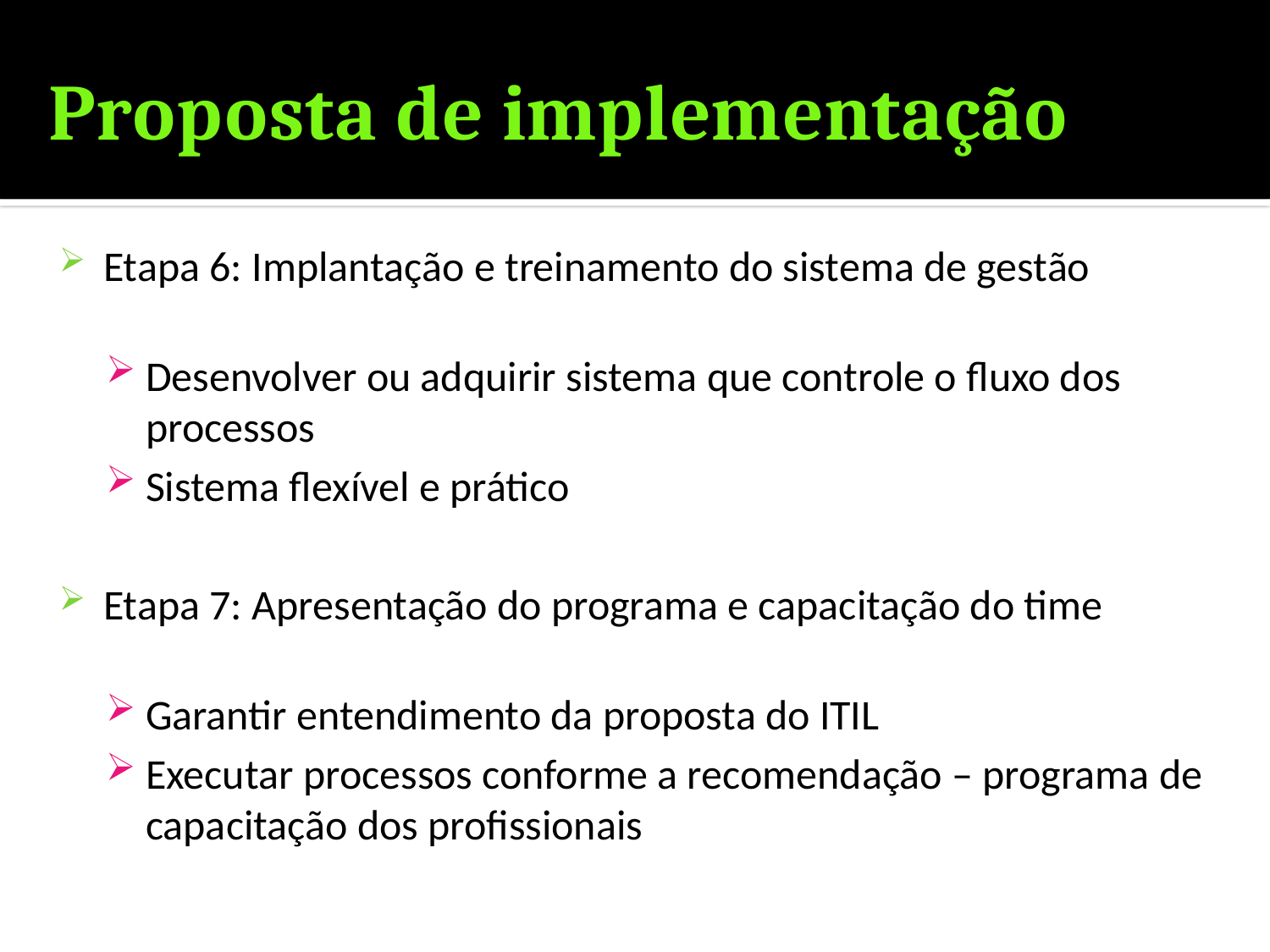

# Proposta de implementação
Etapa 6: Implantação e treinamento do sistema de gestão

Desenvolver ou adquirir sistema que controle o fluxo dos processos
Sistema flexível e prático

Etapa 7: Apresentação do programa e capacitação do time

Garantir entendimento da proposta do ITIL
Executar processos conforme a recomendação – programa de capacitação dos profissionais